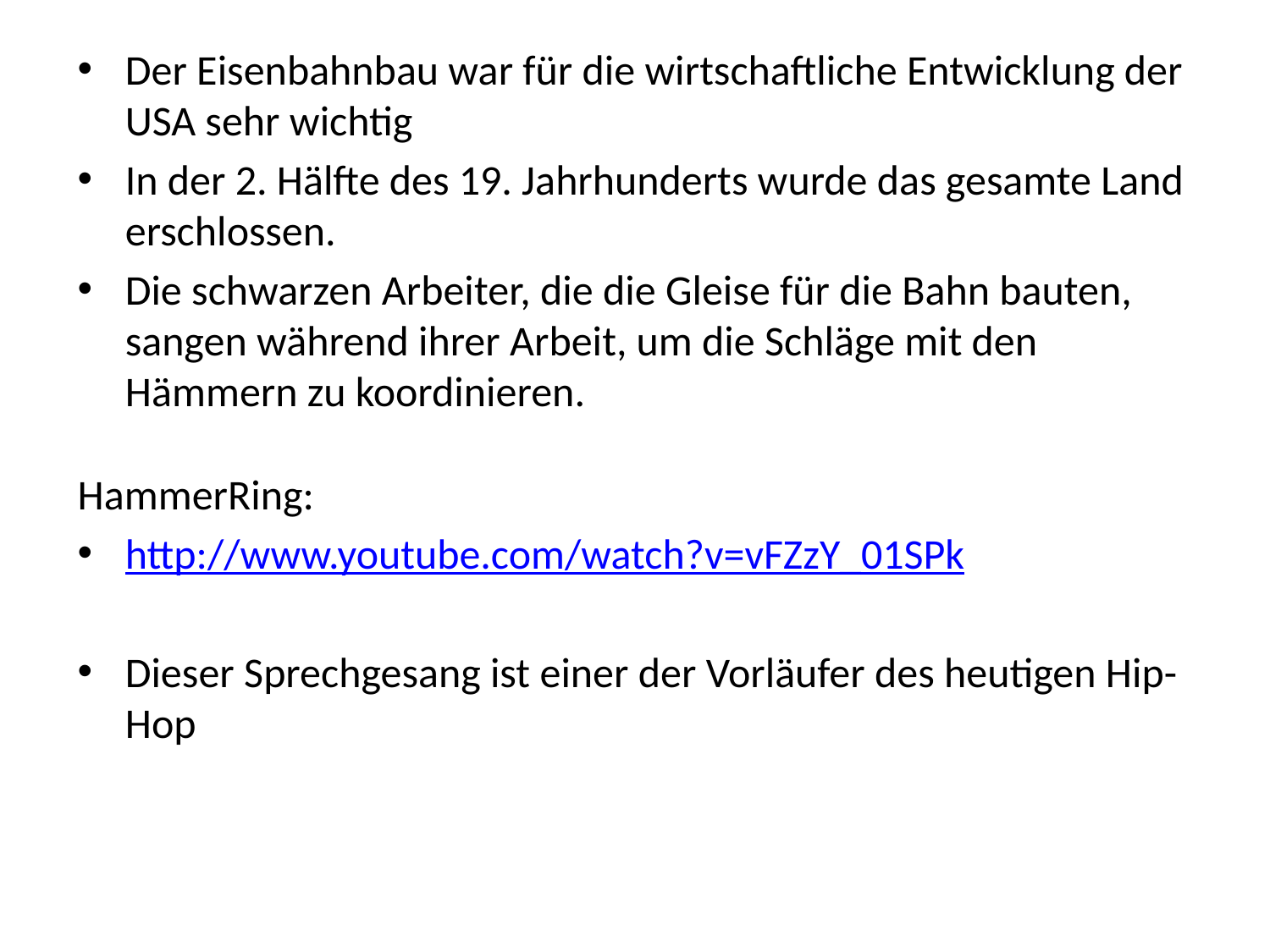

Der Eisenbahnbau war für die wirtschaftliche Entwicklung der USA sehr wichtig
In der 2. Hälfte des 19. Jahrhunderts wurde das gesamte Land erschlossen.
Die schwarzen Arbeiter, die die Gleise für die Bahn bauten, sangen während ihrer Arbeit, um die Schläge mit den Hämmern zu koordinieren.

HammerRing:
http://www.youtube.com/watch?v=vFZzY_01SPk

Dieser Sprechgesang ist einer der Vorläufer des heutigen Hip-Hop